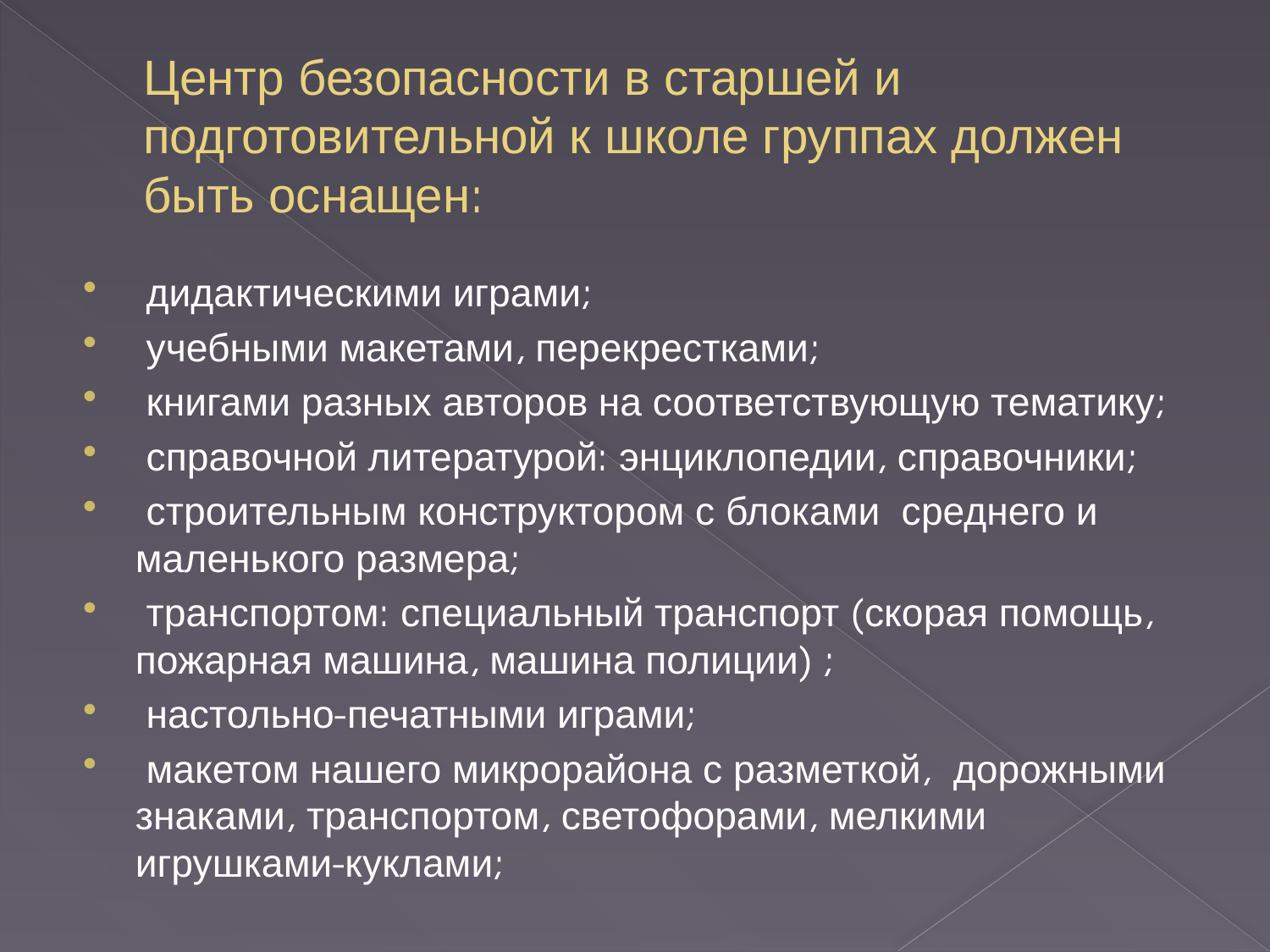

# Центр безопасности в старшей и подготовительной к школе группах должен быть оснащен:
 дидактическими играми;
 учебными макетами, перекрестками;
 книгами разных авторов на соответствующую тематику;
 справочной литературой: энциклопедии, справочники;
 строительным конструктором с блоками  среднего и маленького размера;
 транспортом: специальный транспорт (скорая помощь, пожарная машина, машина полиции) ;
 настольно-печатными играми;
 макетом нашего микрорайона с разметкой,  дорожными знаками, транспортом, светофорами, мелкими игрушками-куклами;